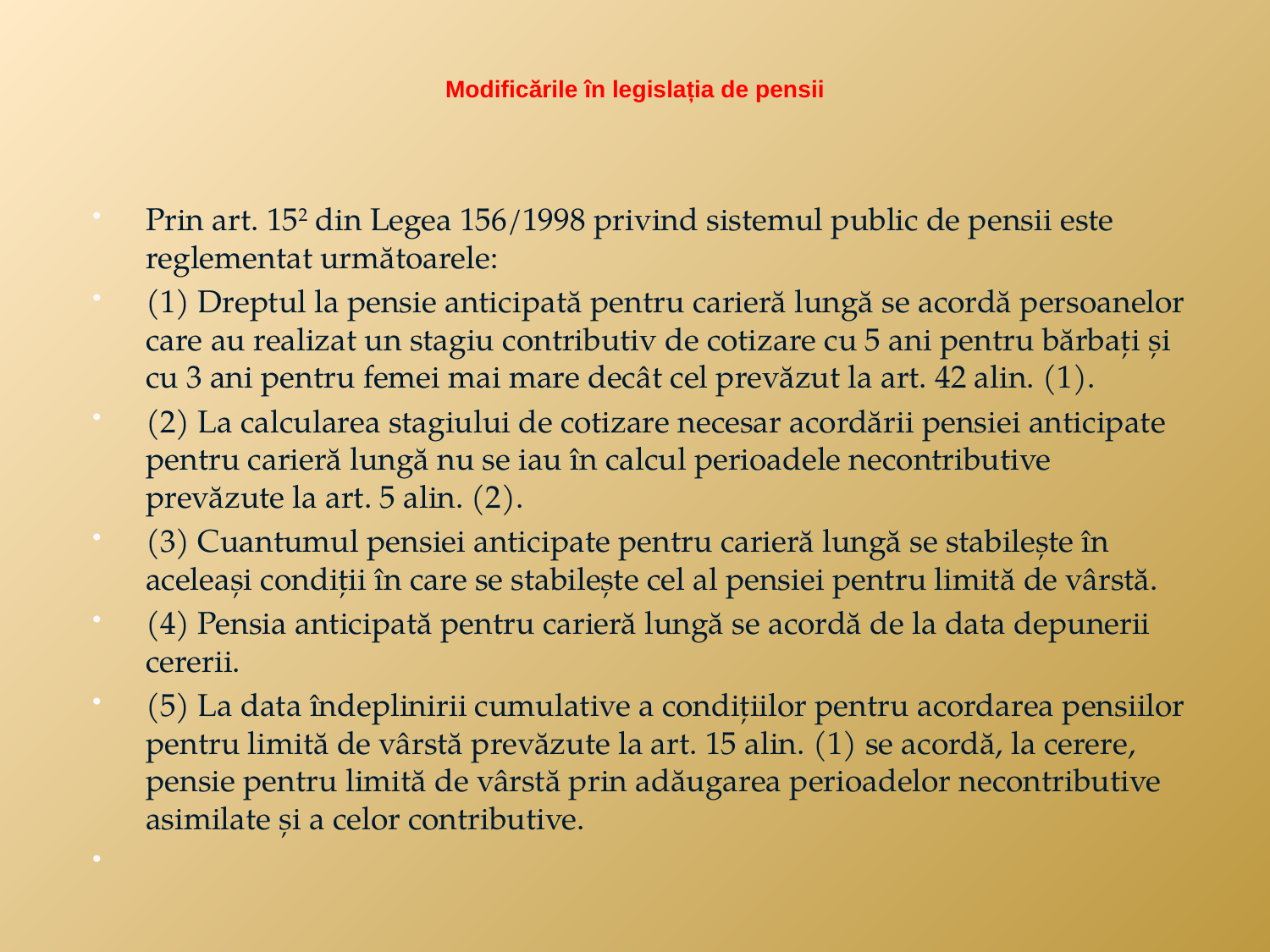

# Modificările în legislația de pensii

Prin art. 152 din Legea 156/1998 privind sistemul public de pensii este reglementat următoarele:
(1) Dreptul la pensie anticipată pentru carieră lungă se acordă persoanelor care au realizat un stagiu contributiv de cotizare cu 5 ani pentru bărbați și cu 3 ani pentru femei mai mare decât cel prevăzut la art. 42 alin. (1).
(2) La calcularea stagiului de cotizare necesar acordării pensiei anticipate pentru carieră lungă nu se iau în calcul perioadele necontributive prevăzute la art. 5 alin. (2).
(3) Cuantumul pensiei anticipate pentru carieră lungă se stabilește în aceleași condiții în care se stabilește cel al pensiei pentru limită de vârstă.
(4) Pensia anticipată pentru carieră lungă se acordă de la data depunerii cererii.
(5) La data îndeplinirii cumulative a condițiilor pentru acordarea pensiilor pentru limită de vârstă prevăzute la art. 15 alin. (1) se acordă, la cerere, pensie pentru limită de vârstă prin adăugarea perioadelor necontributive asimilate și a celor contributive.